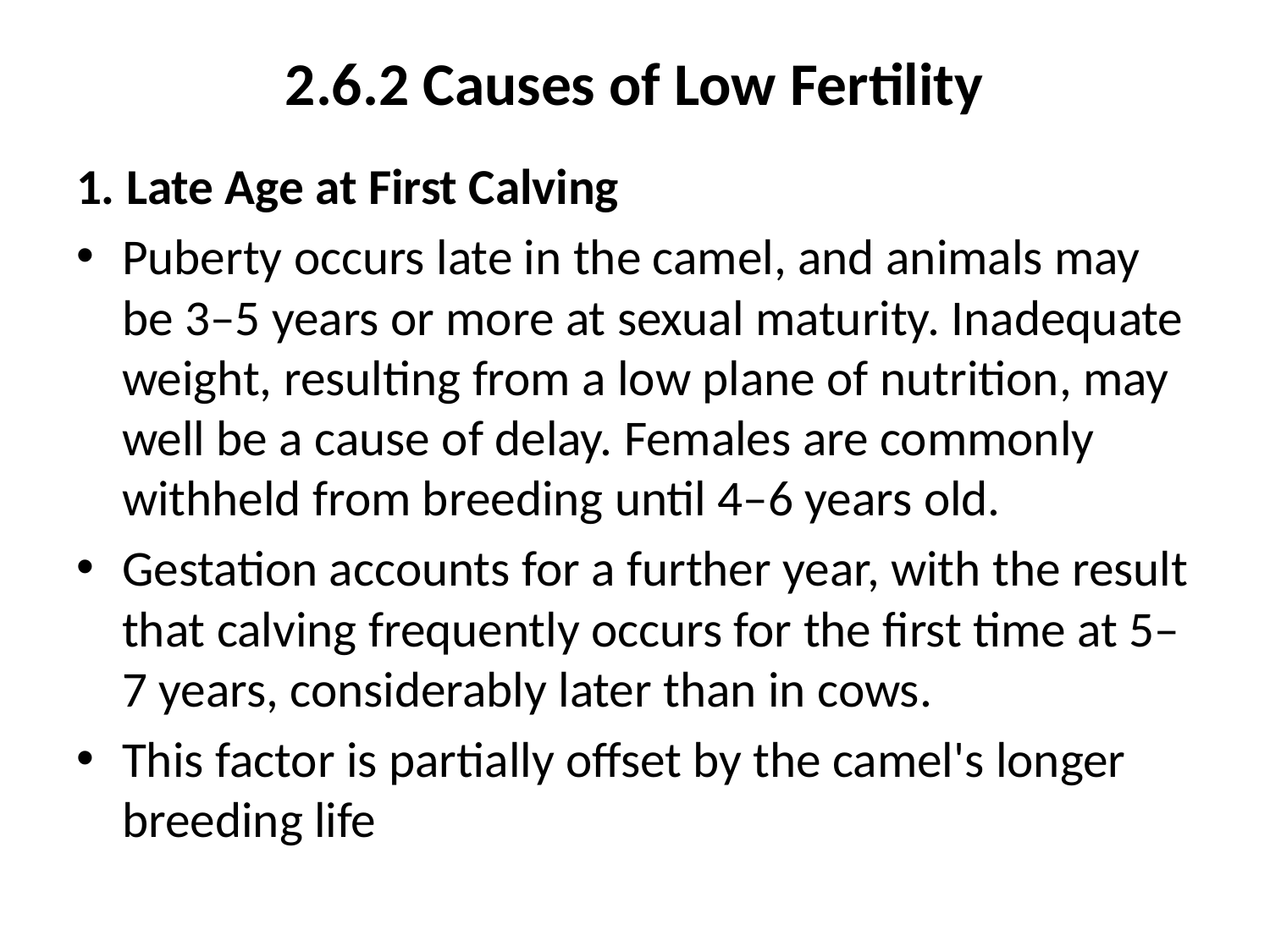

# 2.6.2 Causes of Low Fertility
1. Late Age at First Calving
Puberty occurs late in the camel, and animals may be 3–5 years or more at sexual maturity. Inadequate weight, resulting from a low plane of nutrition, may well be a cause of delay. Females are commonly withheld from breeding until 4–6 years old.
Gestation accounts for a further year, with the result that calving frequently occurs for the first time at 5–7 years, considerably later than in cows.
This factor is partially offset by the camel's longer breeding life